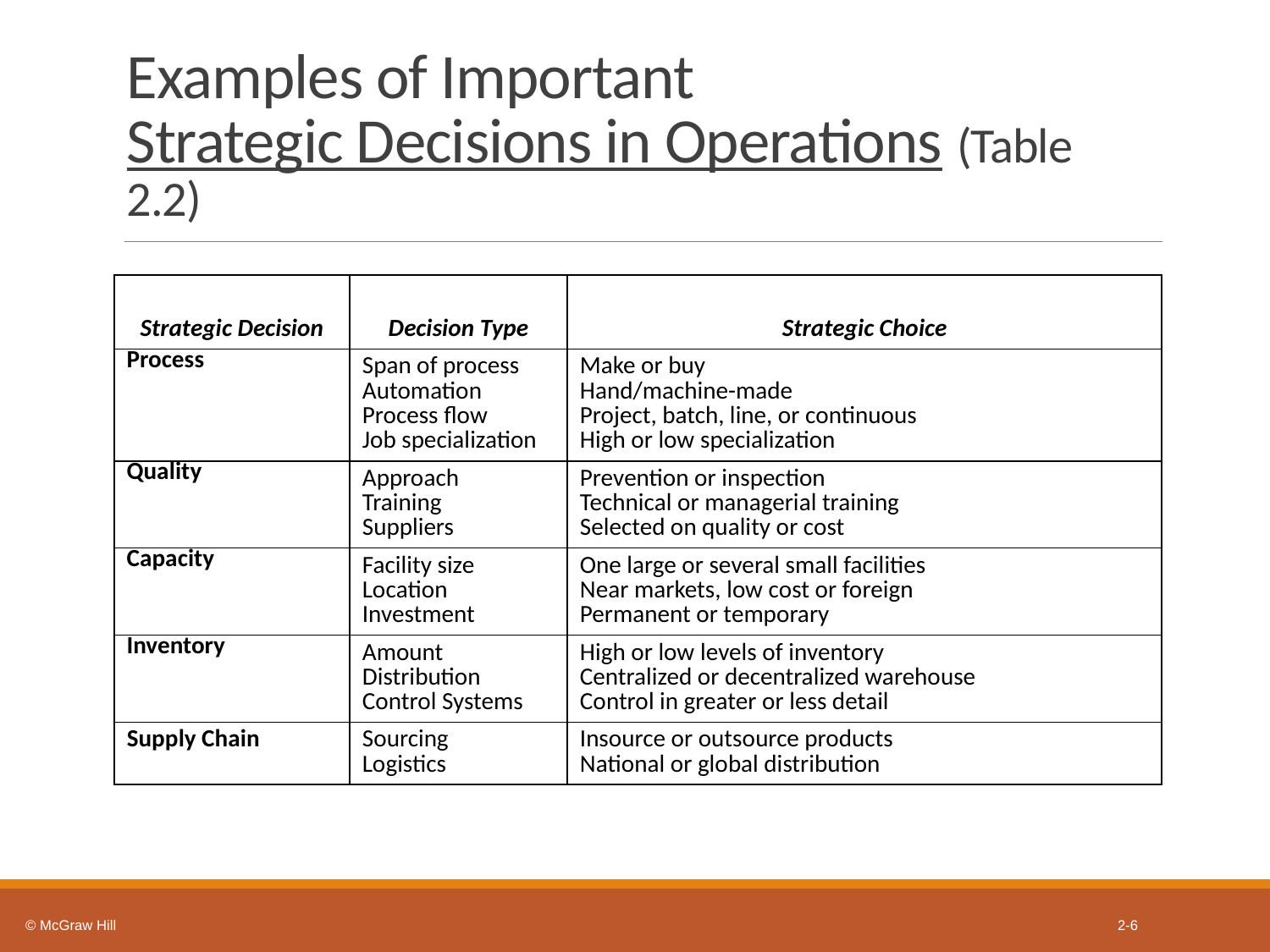

# Examples of Important Strategic Decisions in Operations (Table 2.2)
| Strategic Decision | Decision Type | Strategic Choice |
| --- | --- | --- |
| Process | Span of process Automation Process flow Job specialization | Make or buy Hand/machine-made Project, batch, line, or continuous High or low specialization |
| Quality | Approach Training Suppliers | Prevention or inspection Technical or managerial training Selected on quality or cost |
| Capacity | Facility size Location Investment | One large or several small facilities Near markets, low cost or foreign Permanent or temporary |
| Inventory | Amount Distribution Control Systems | High or low levels of inventory Centralized or decentralized warehouse Control in greater or less detail |
| Supply Chain | Sourcing Logistics | Insource or outsource products National or global distribution |